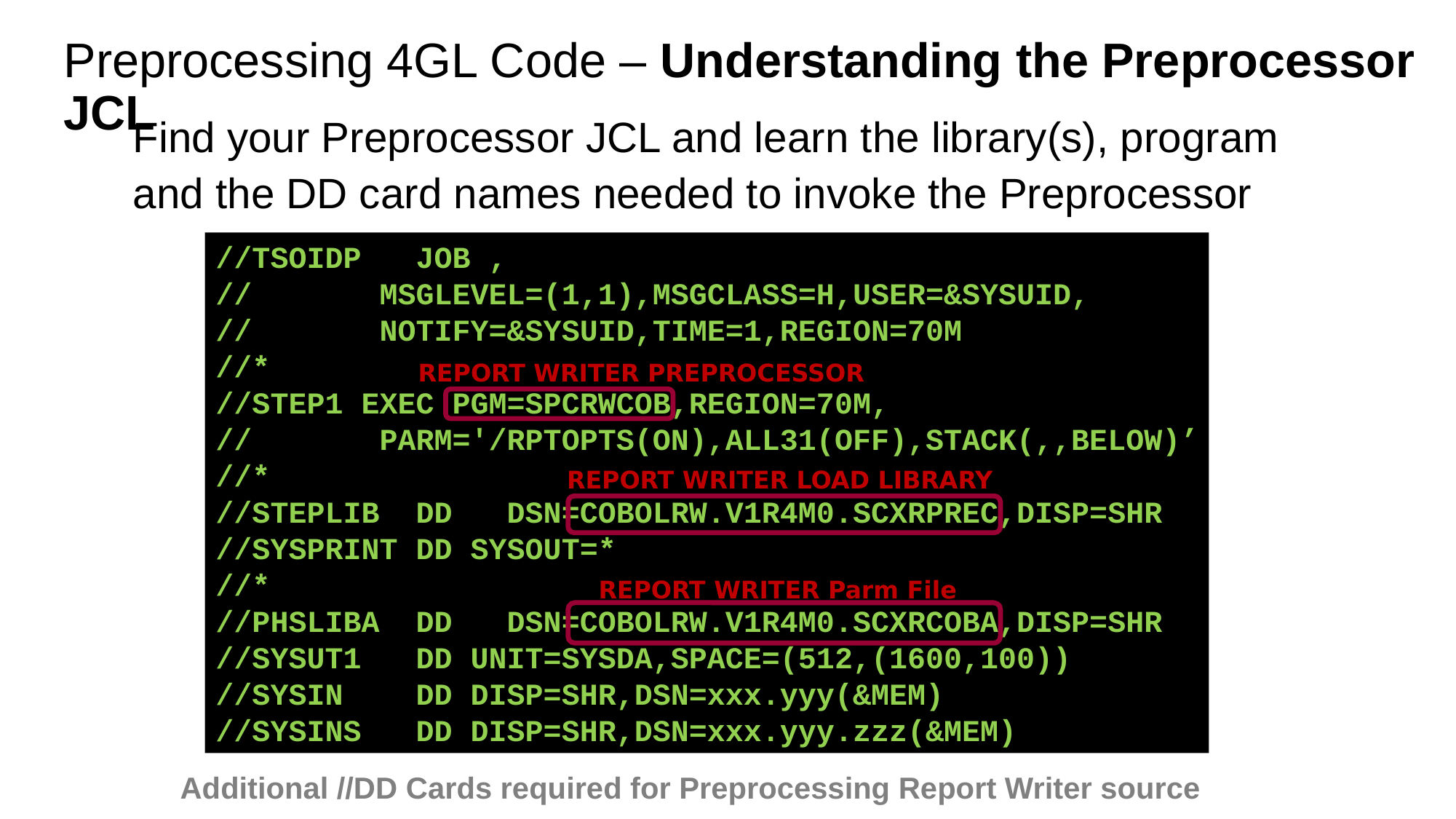

# Preprocessing 4GL Code – Understanding the Preprocessor JCL
Find your Preprocessor JCL and learn the library(s), program and the DD card names needed to invoke the Preprocessor
//TSOIDP   JOB ,
//       MSGLEVEL=(1,1),MSGCLASS=H,USER=&SYSUID,
//       NOTIFY=&SYSUID,TIME=1,REGION=70M
//*
//STEP1 EXEC PGM=SPCRWCOB,REGION=70M,
//       PARM='/RPTOPTS(ON),ALL31(OFF),STACK(,,BELOW)’
//*
//STEPLIB  DD   DSN=COBOLRW.V1R4M0.SCXRPREC,DISP=SHR
//SYSPRINT DD SYSOUT=*
//*
//PHSLIBA  DD   DSN=COBOLRW.V1R4M0.SCXRCOBA,DISP=SHR
//SYSUT1   DD UNIT=SYSDA,SPACE=(512,(1600,100))
//SYSIN    DD DISP=SHR,DSN=xxx.yyy(&MEM)
//SYSINS   DD DISP=SHR,DSN=xxx.yyy.zzz(&MEM)
REPORT WRITER PREPROCESSOR

REPORT WRITER LOAD LIBRARY

REPORT WRITER Parm File

Additional //DD Cards required for Preprocessing Report Writer source